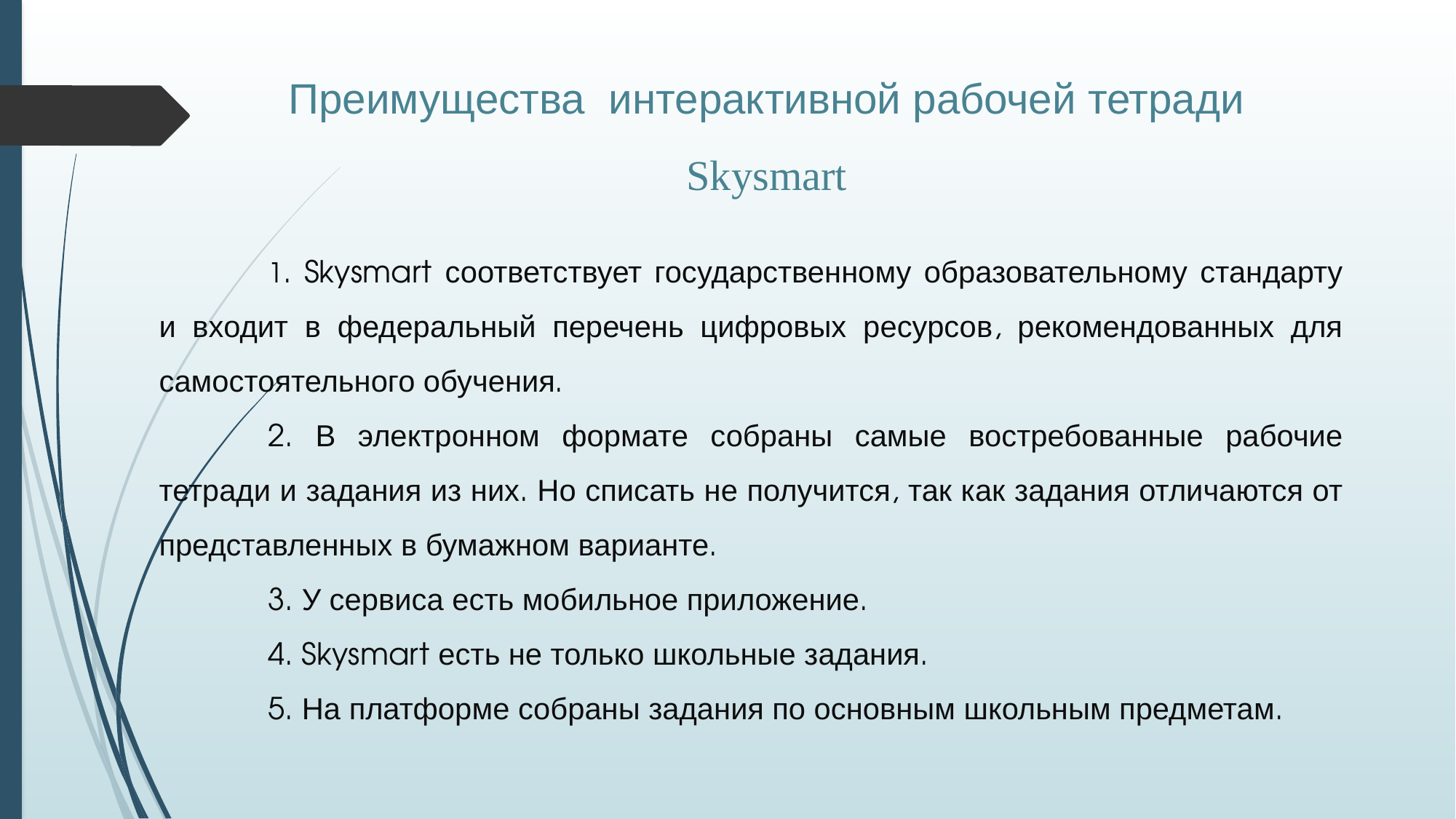

Преимущества  интерактивной рабочей тетради Skysmart
	1. Skysmart соответствует государственному образовательному стандарту и входит в федеральный перечень цифровых ресурсов, рекомендованных для самостоятельного обучения.
	2. В электронном формате собраны самые востребованные рабочие тетради и задания из них. Но списать не получится, так как задания отличаются от представленных в бумажном варианте.
	3. У сервиса есть мобильное приложение.
	4. Skysmart есть не только школьные задания.
	5. На платформе собраны задания по основным школьным предметам.